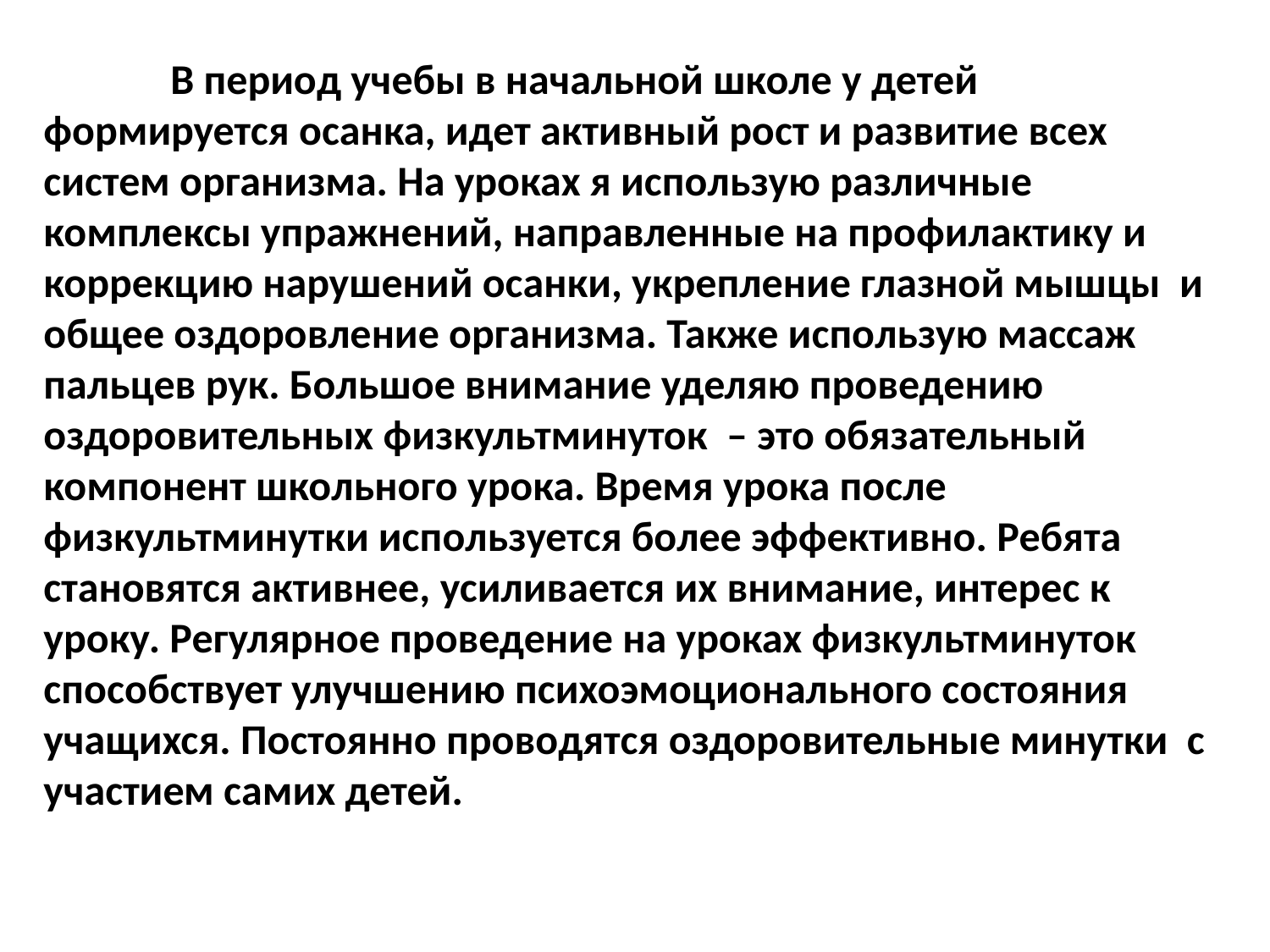

В период учебы в начальной школе у детей формируется осанка, идет активный рост и развитие всех систем организма. На уроках я использую различные комплексы упражнений, направленные на профилактику и коррекцию нарушений осанки, укрепление глазной мышцы  и общее оздоровление организма. Также использую массаж пальцев рук. Большое внимание уделяю проведению оздоровительных физкультминуток  – это обязательный компонент школьного урока. Время урока после физкультминутки используется более эффективно. Ребята становятся активнее, усиливается их внимание, интерес к уроку. Регулярное проведение на уроках физкультминуток способствует улучшению психоэмоционального состояния учащихся. Постоянно проводятся оздоровительные минутки  с участием самих детей.